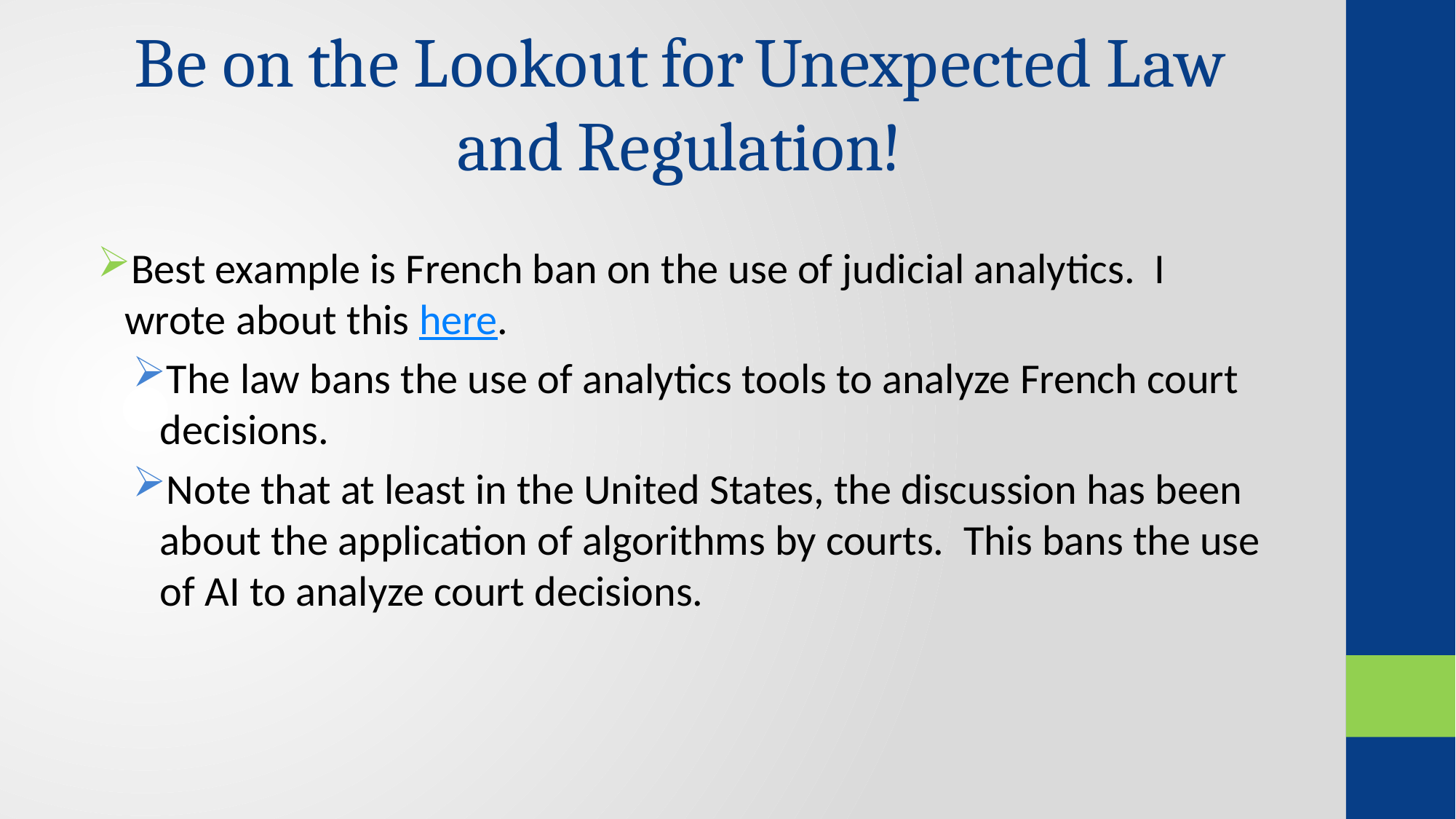

# Be on the Lookout for Unexpected Law and Regulation!
Best example is French ban on the use of judicial analytics.  I wrote about this here.
The law bans the use of analytics tools to analyze French court decisions.
Note that at least in the United States, the discussion has been about the application of algorithms by courts.  This bans the use of AI to analyze court decisions.